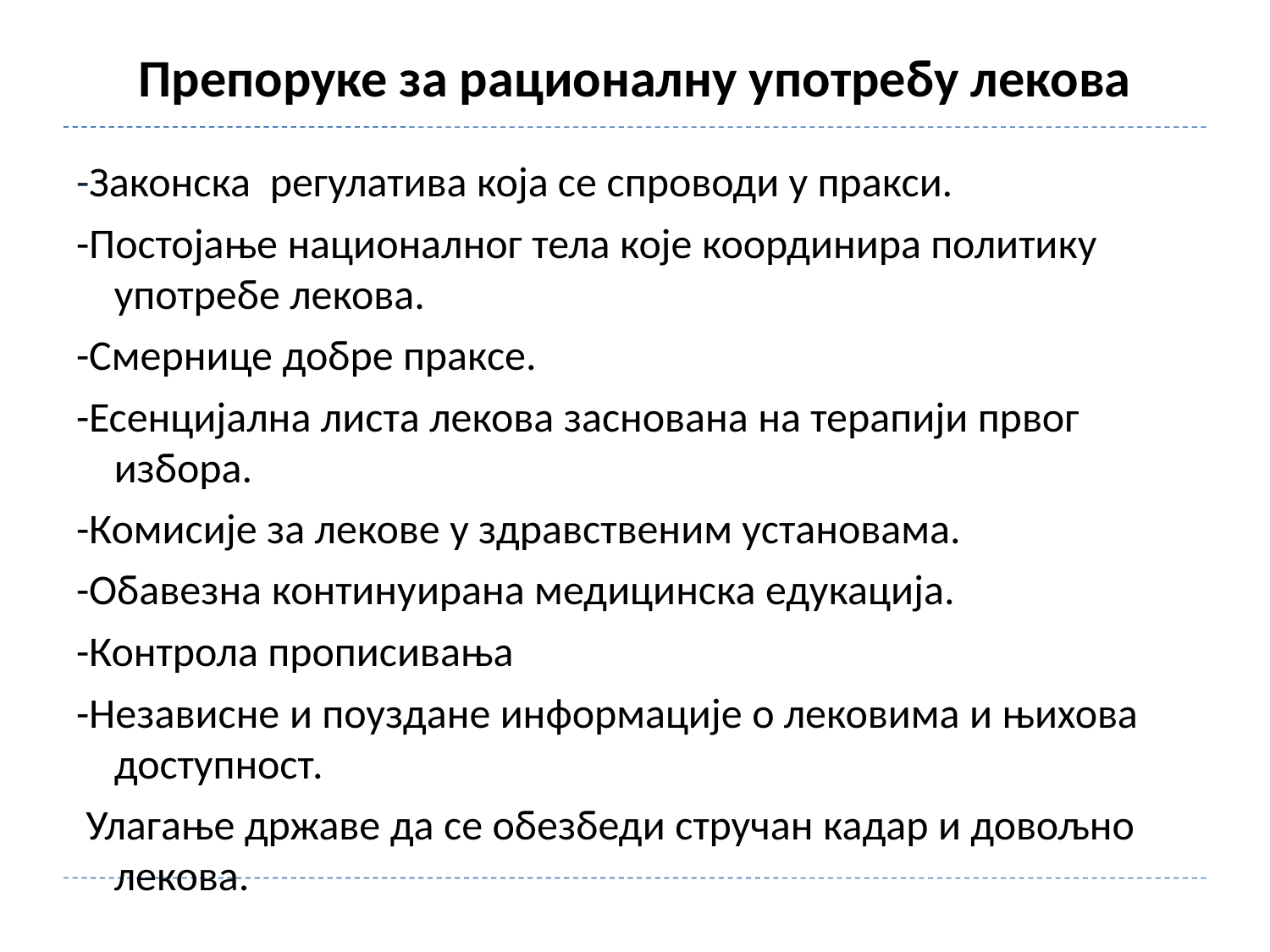

# Препоруке за рационалну употребу лекова
-Законска  регулатива која се спроводи у пракси.
-Постојање националног тела које координира политику употребе лекова.
-Смернице добре праксе.
-Есенцијална листа лекова заснована на терапији првог избора.
-Комисије за лекове у здравственим установама.
-Обавезна континуирана медицинска едукација.
-Контрола прописивања
-Независне и поуздане информације о лековима и њихова доступност.
 Улагање државе да се обезбеди стручан кадар и довољно лекова.